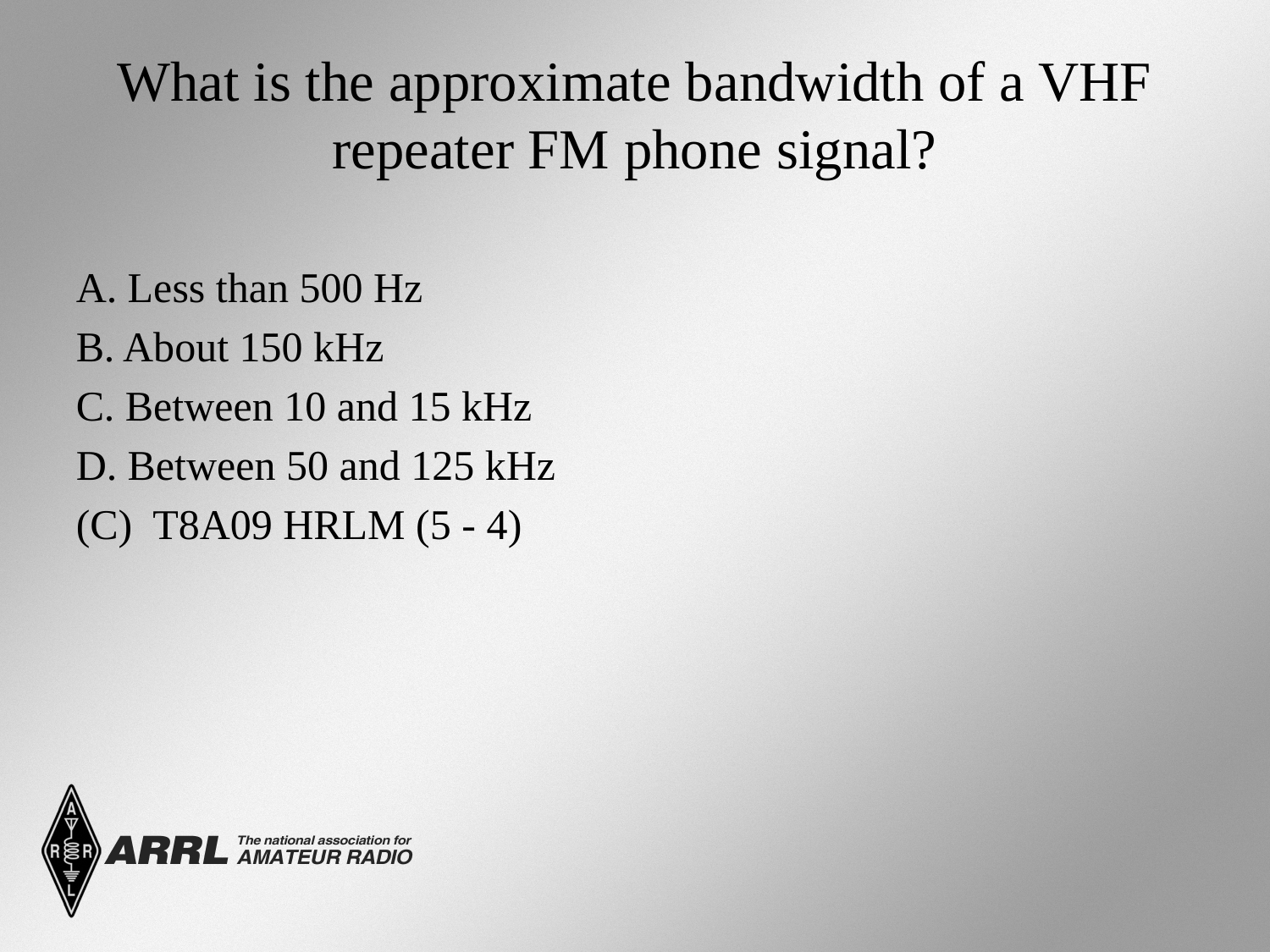

# What is the approximate bandwidth of a VHF repeater FM phone signal?
A. Less than 500 Hz
B. About 150 kHz
C. Between 10 and 15 kHz
D. Between 50 and 125 kHz
(C)  T8A09 HRLM (5 - 4)